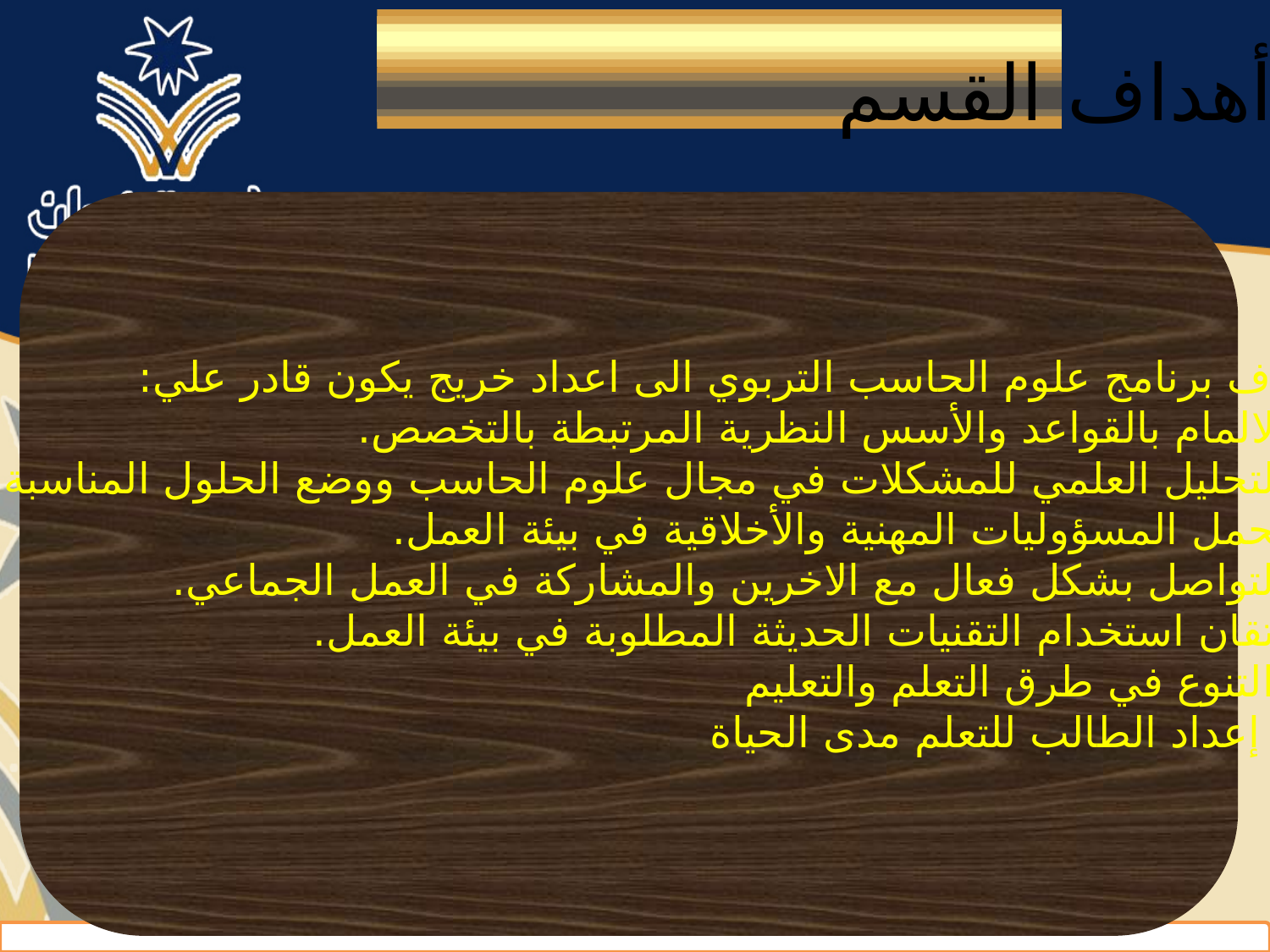

أهداف القسم

يهدف برنامج علوم الحاسب التربوي الى اعداد خريج يكون قادر علي:
الالمام بالقواعد والأسس النظرية المرتبطة بالتخصص.
التحليل العلمي للمشكلات في مجال علوم الحاسب ووضع الحلول المناسبة لها.
تحمل المسؤوليات المهنية والأخلاقية في بيئة العمل.
التواصل بشكل فعال مع الاخرين والمشاركة في العمل الجماعي.
اتقان استخدام التقنيات الحديثة المطلوبة في بيئة العمل.
 التنوع في طرق التعلم والتعليم
  إعداد الطالب للتعلم مدى الحياة
.